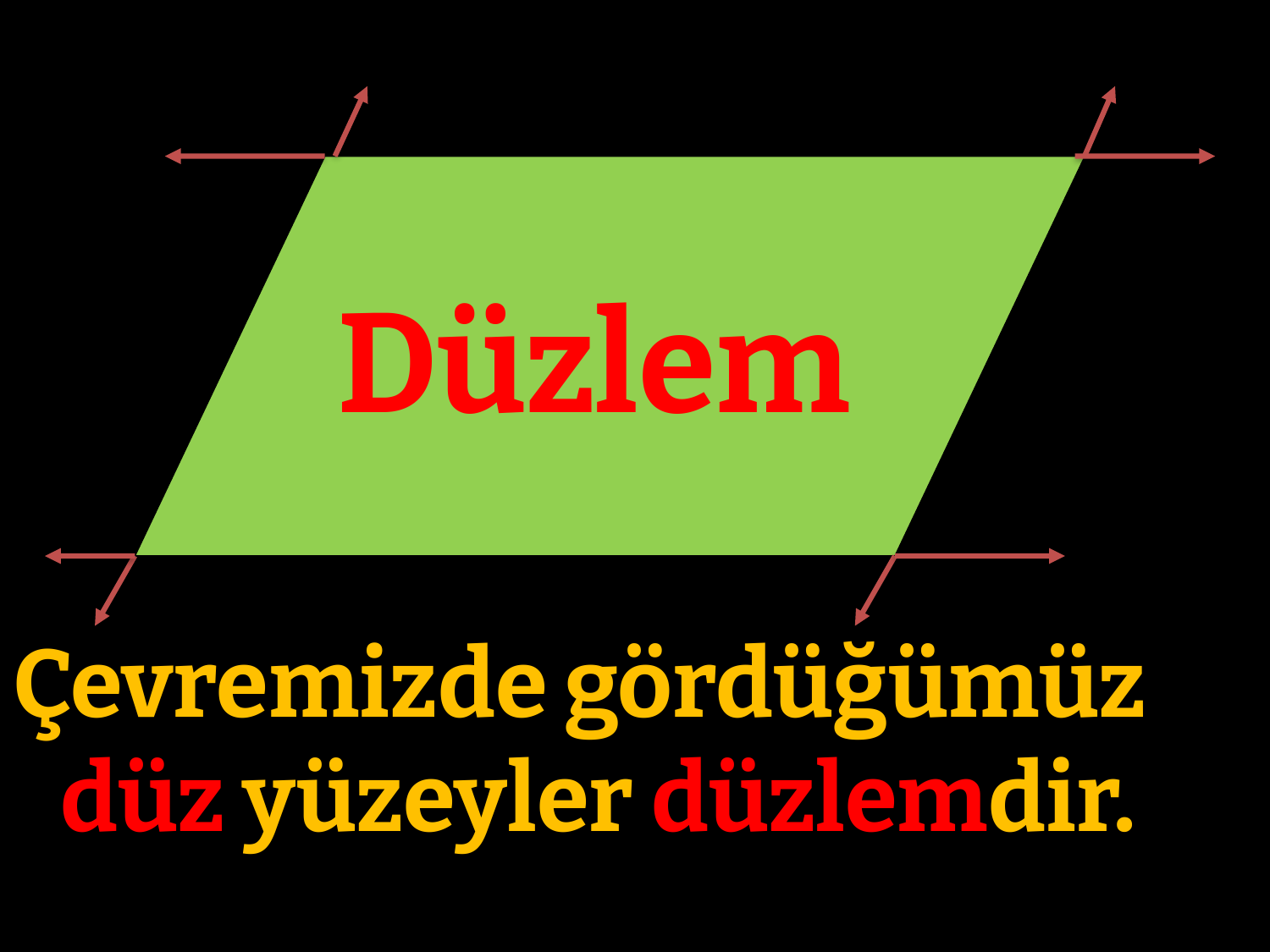

Düzlem

#

Çevremizde gördüğümüz düz yüzeyler düzlemdir.